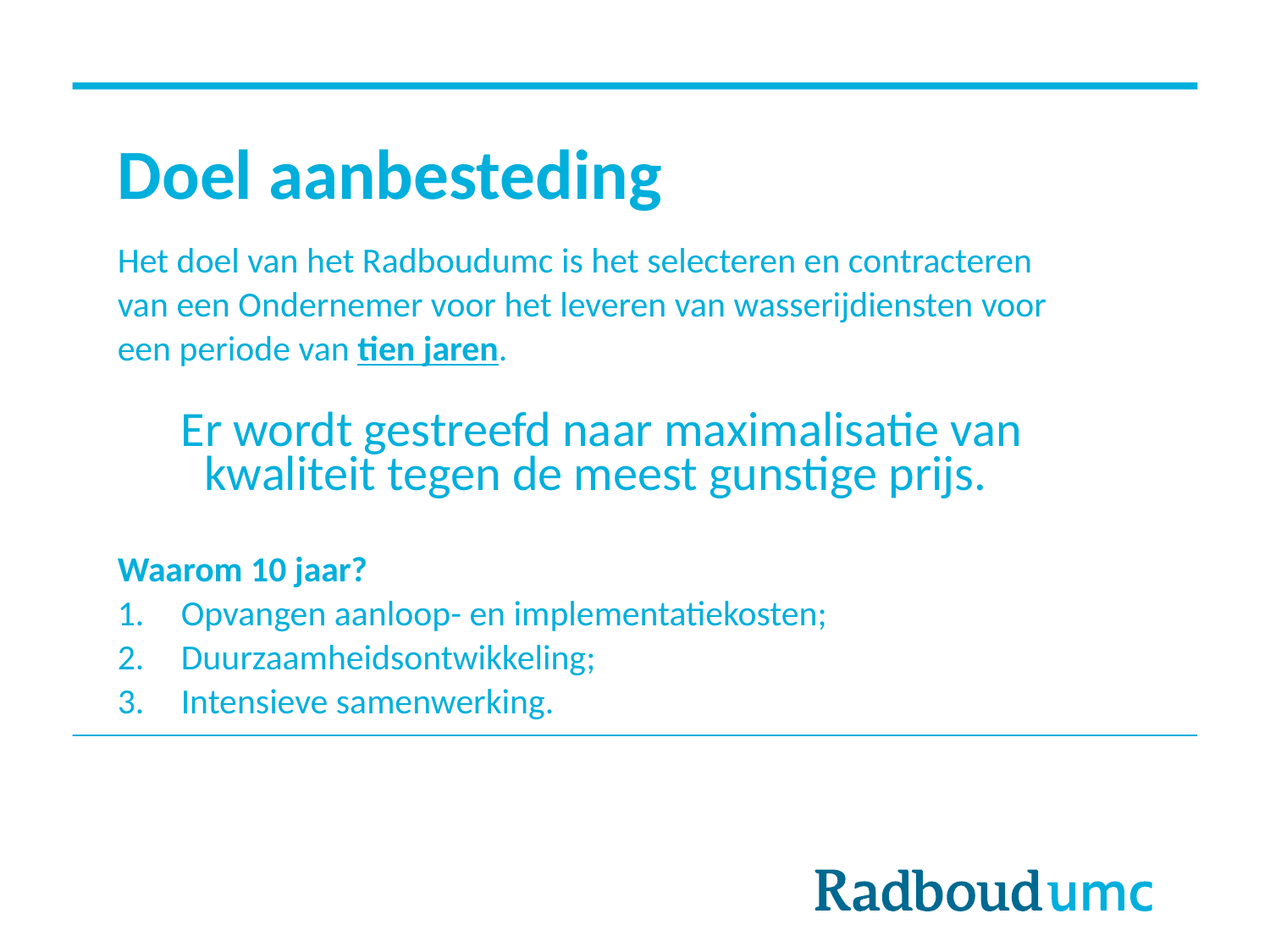

# Doel aanbesteding
Het doel van het Radboudumc is het selecteren en contracteren van een Ondernemer voor het leveren van wasserijdiensten voor een periode van tien jaren.

Er wordt gestreefd naar maximalisatie van kwaliteit tegen de meest gunstige prijs.

Waarom 10 jaar?
Opvangen aanloop- en implementatiekosten;
Duurzaamheidsontwikkeling;
Intensieve samenwerking.